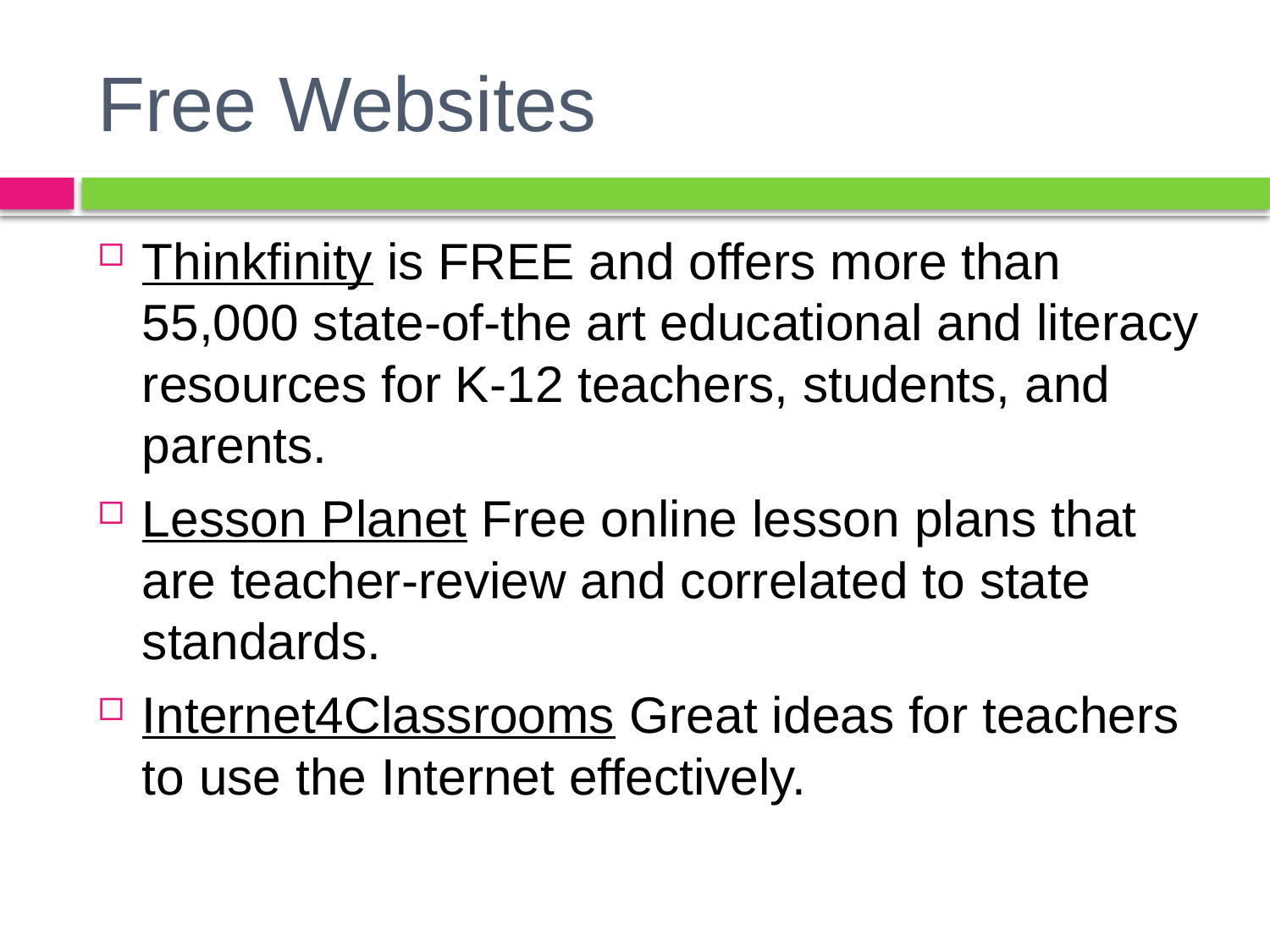

# Free Websites
Thinkfinity is FREE and offers more than 55,000 state-of-the art educational and literacy resources for K-12 teachers, students, and parents.
Lesson Planet Free online lesson plans that are teacher-review and correlated to state standards.
Internet4Classrooms Great ideas for teachers to use the Internet effectively.